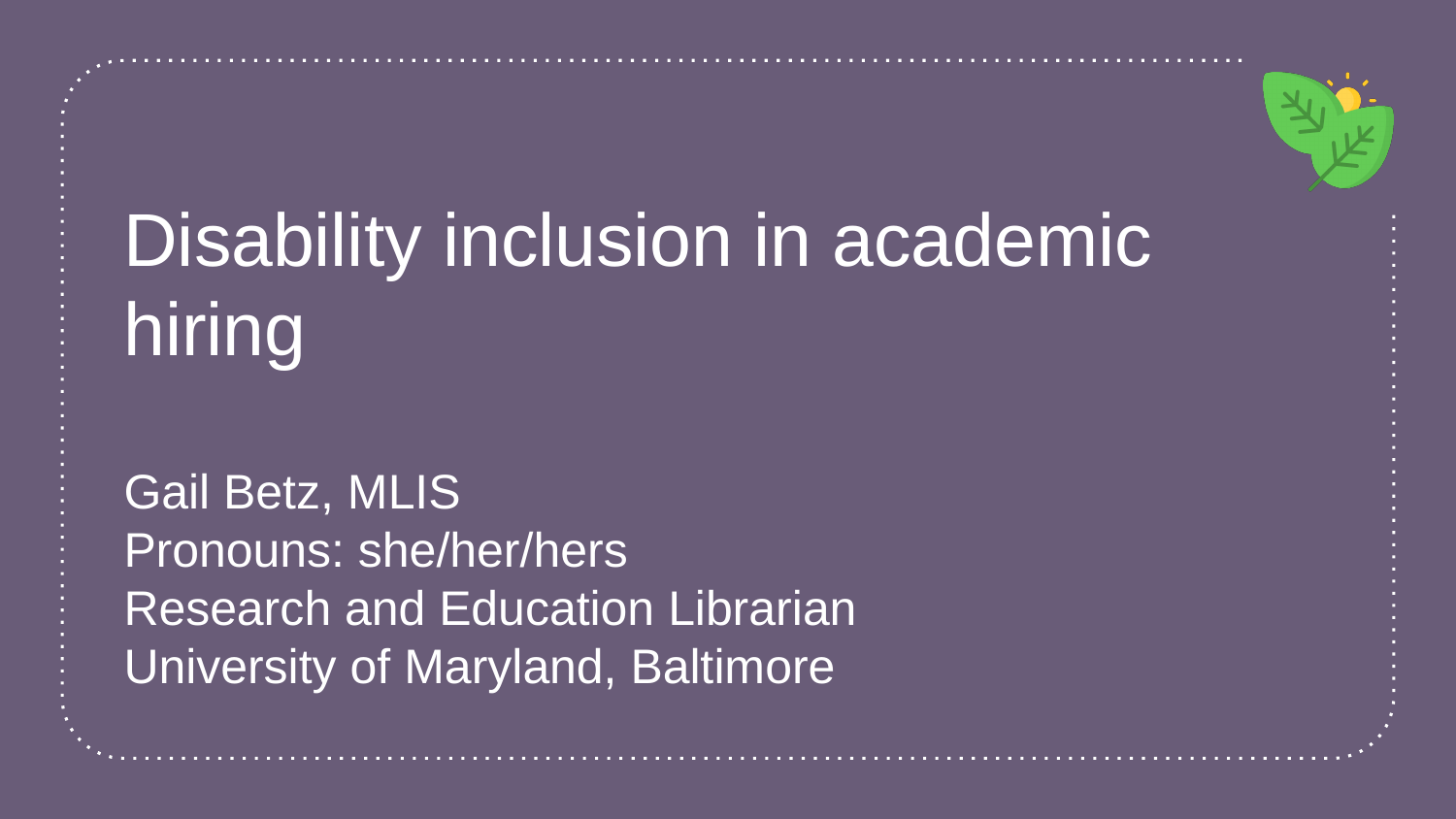

# Disability inclusion in academic hiring

Gail Betz, MLIS
Pronouns: she/her/hers
Research and Education Librarian
University of Maryland, Baltimore